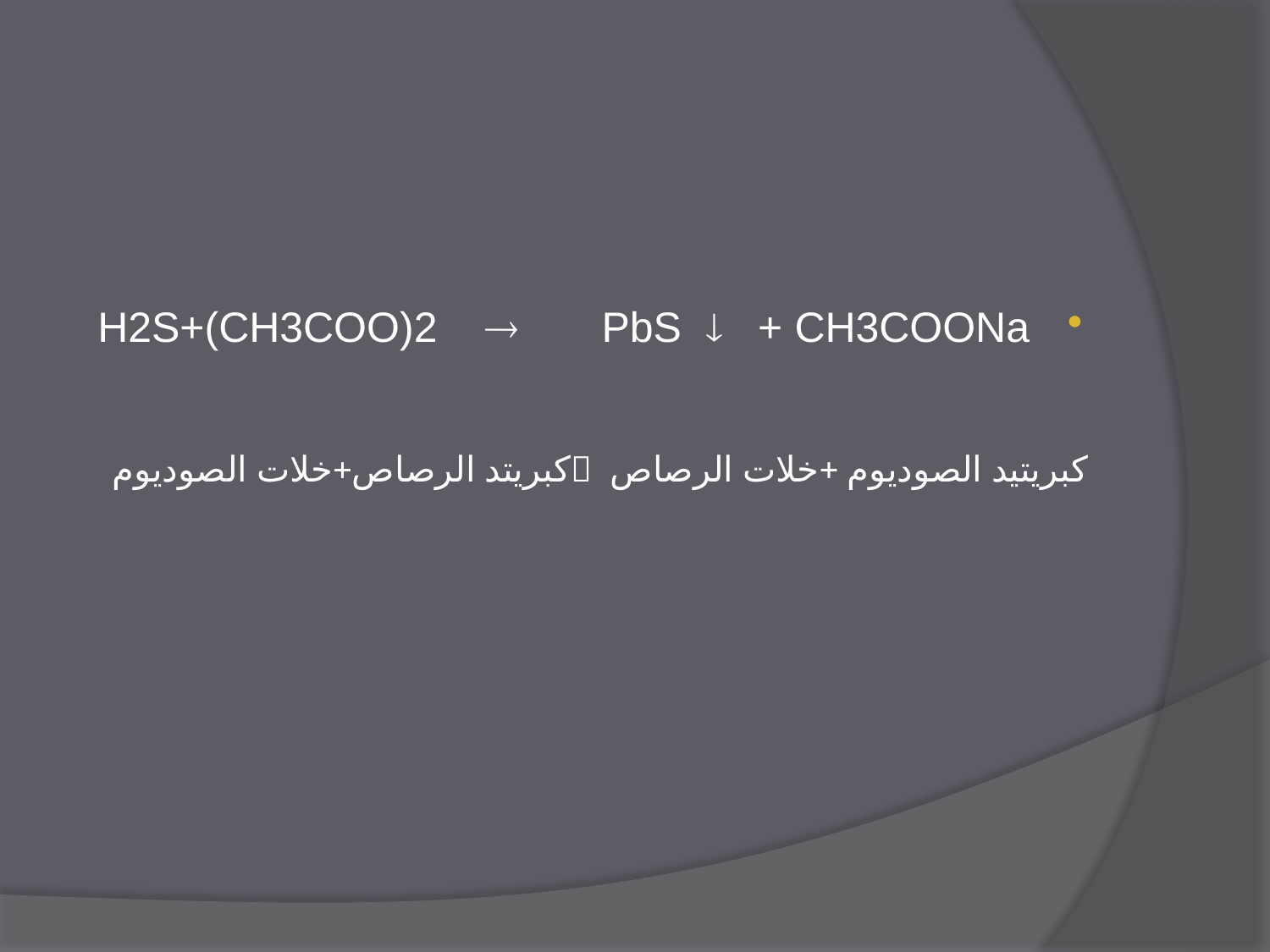

H2S+(CH3COO)2    →       PbS  ↓   + CH3COONa

كبريتيد الصوديوم +خلات الرصاص  ←كبريتد الرصاص+خلات الصوديوم